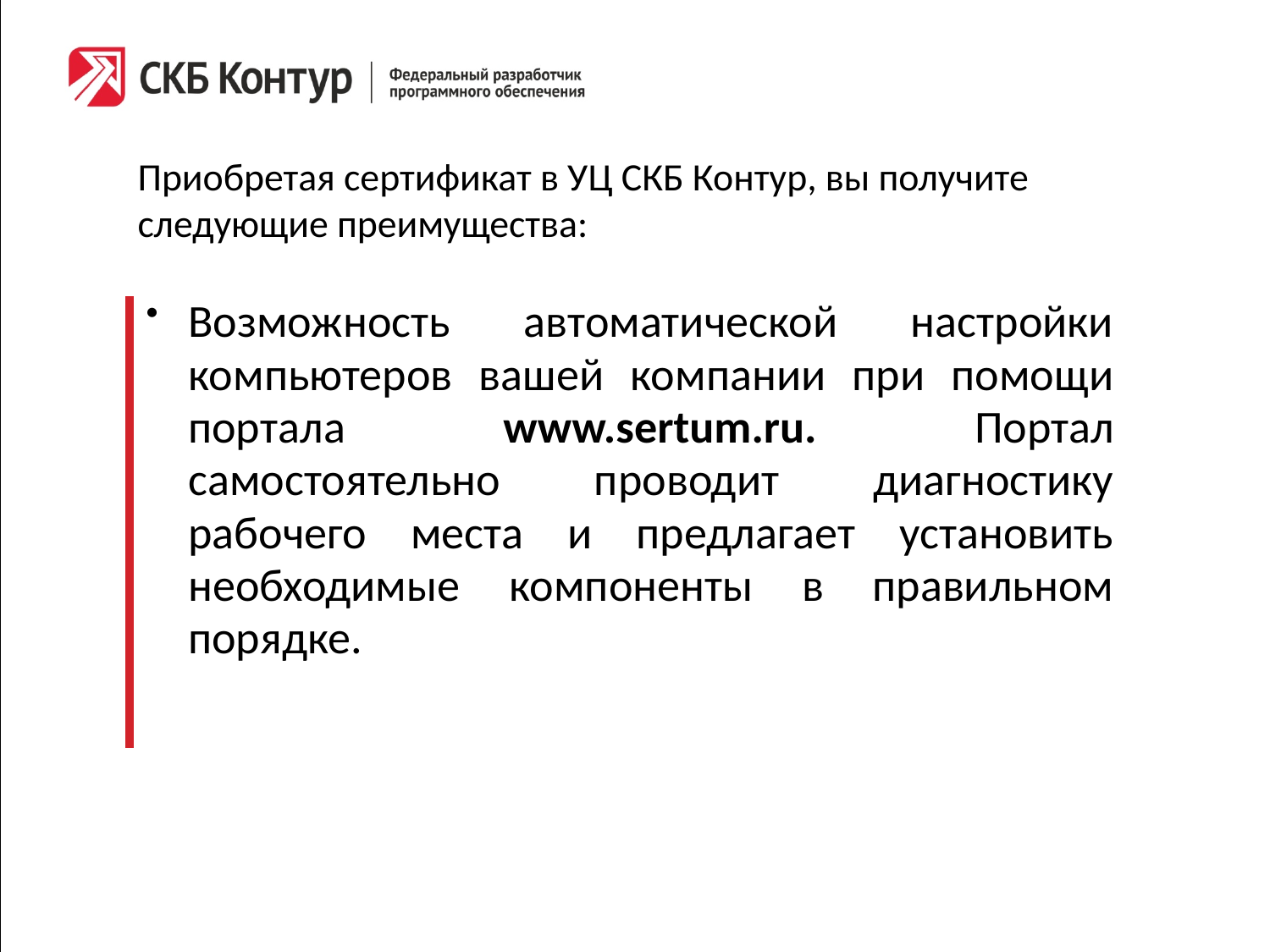

Приобретая сертификат в УЦ СКБ Контур, вы получите следующие преимущества:
|  |  | • | Возможность автоматической настройки компьютеров вашей компании при помощи портала www.sertum.ru. Портал самостоятельно проводит диагностику рабочего места и предлагает установить необходимые компоненты в правильном порядке. |
| --- | --- | --- | --- |